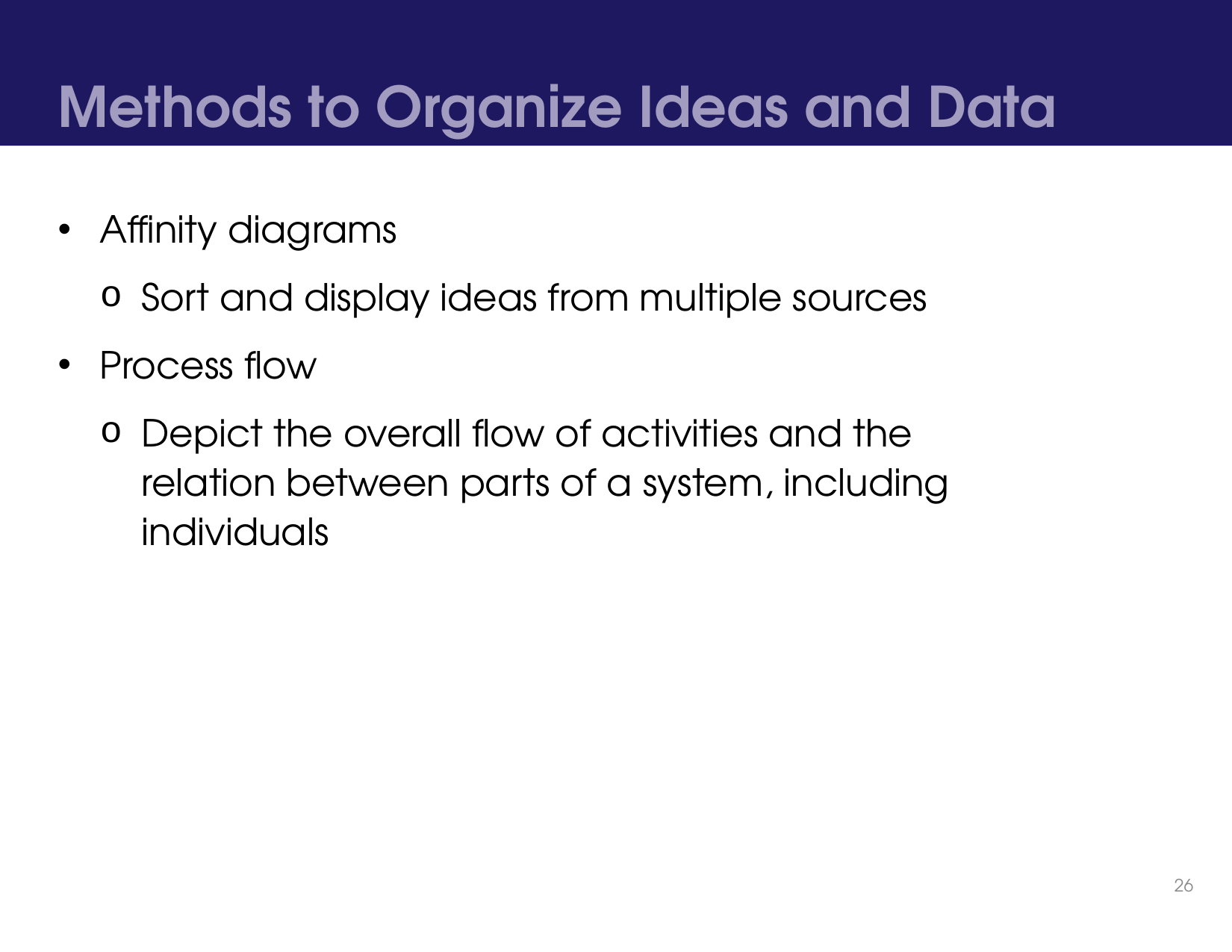

# Methods to Organize Ideas and Data
Affinity diagrams
Sort and display ideas from multiple sources
Process flow
Depict the overall flow of activities and the relation between parts of a system, including individuals

26